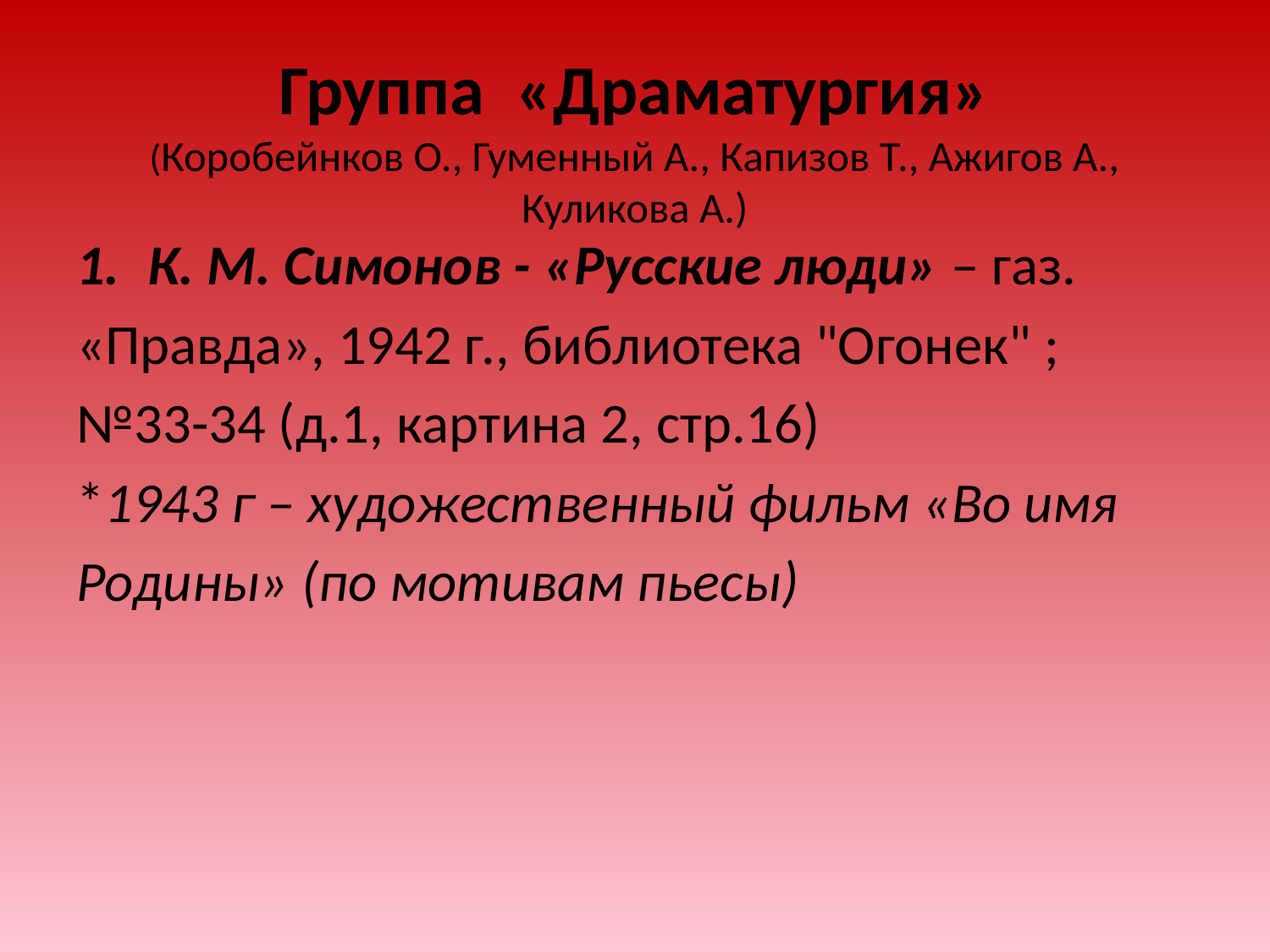

# Группа  «Драматургия» (Коробейнков О., Гуменный А., Капизов Т., Ажигов А., Куликова А.)
К. М. Симонов - «Русские люди» – газ.
«Правда», 1942 г., библиотека "Огонек" ;
№33-34 (д.1, картина 2, стр.16)
*1943 г – художественный фильм «Во имя
Родины» (по мотивам пьесы)